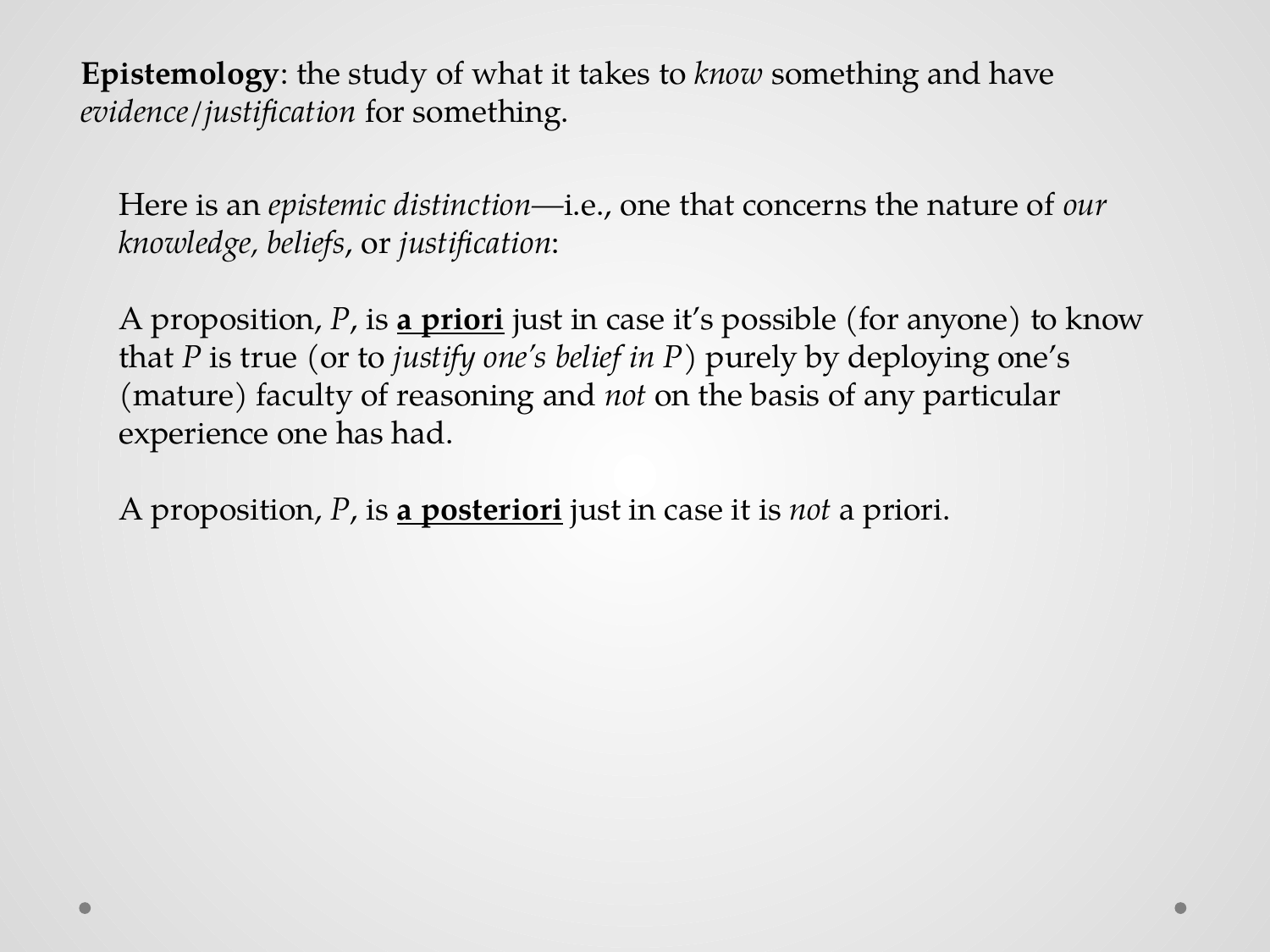

Epistemology: the study of what it takes to know something and have evidence/justification for something.
Here is an epistemic distinction—i.e., one that concerns the nature of our knowledge, beliefs, or justification:

A proposition, P, is a priori just in case it’s possible (for anyone) to know that P is true (or to justify one’s belief in P) purely by deploying one’s (mature) faculty of reasoning and not on the basis of any particular experience one has had.

A proposition, P, is a posteriori just in case it is not a priori.